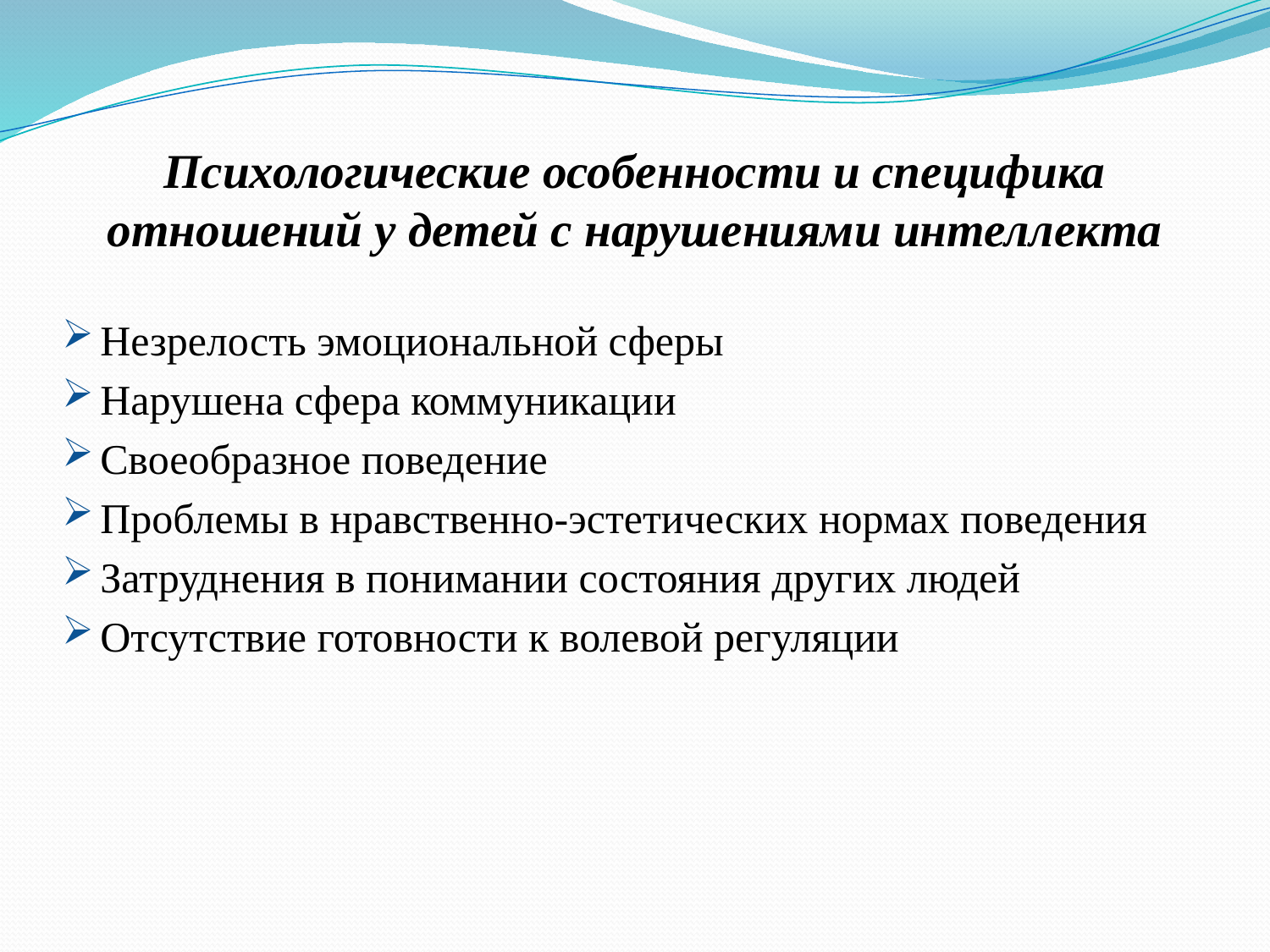

# Психологические особенности и специфика отношений у детей с нарушениями интеллекта
Незрелость эмоциональной сферы
Нарушена сфера коммуникации
Своеобразное поведение
Проблемы в нравственно-эстетических нормах поведения
Затруднения в понимании состояния других людей
Отсутствие готовности к волевой регуляции